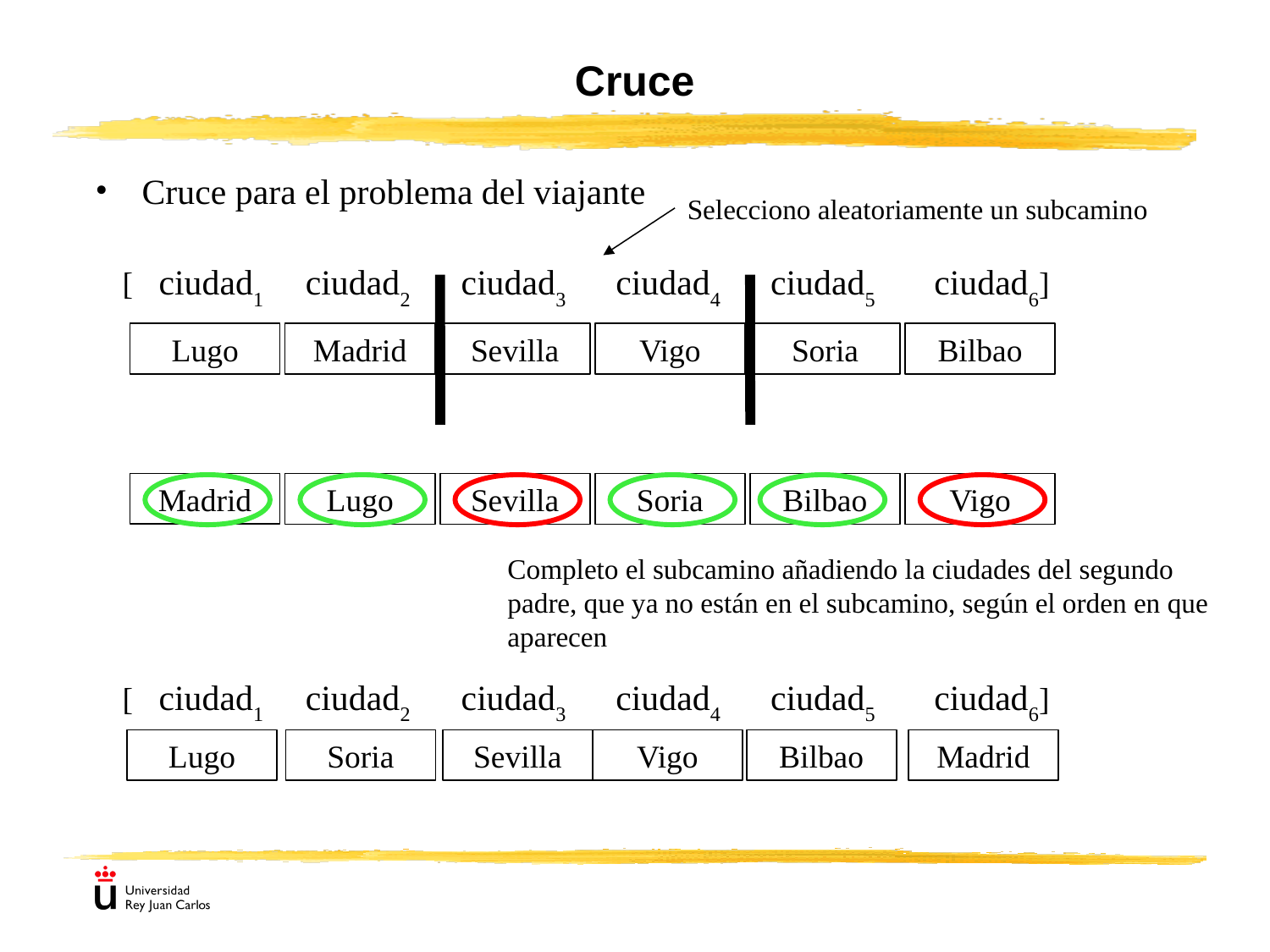

# Cruce
Cruce para el problema del viajante
Selecciono aleatoriamente un subcamino
[   ciudad1     ciudad2      ciudad3      ciudad4      ciudad5       ciudad6]

Lugo
Madrid
Sevilla
Vigo
Soria
Bilbao
Madrid
Lugo
Sevilla
Soria
Bilbao
Vigo

Completo el subcamino añadiendo la ciudades del segundo padre, que ya no están en el subcamino, según el orden en que aparecen
[   ciudad1     ciudad2      ciudad3      ciudad4      ciudad5       ciudad6]
Lugo
Soria
Sevilla
Vigo
Bilbao
Madrid